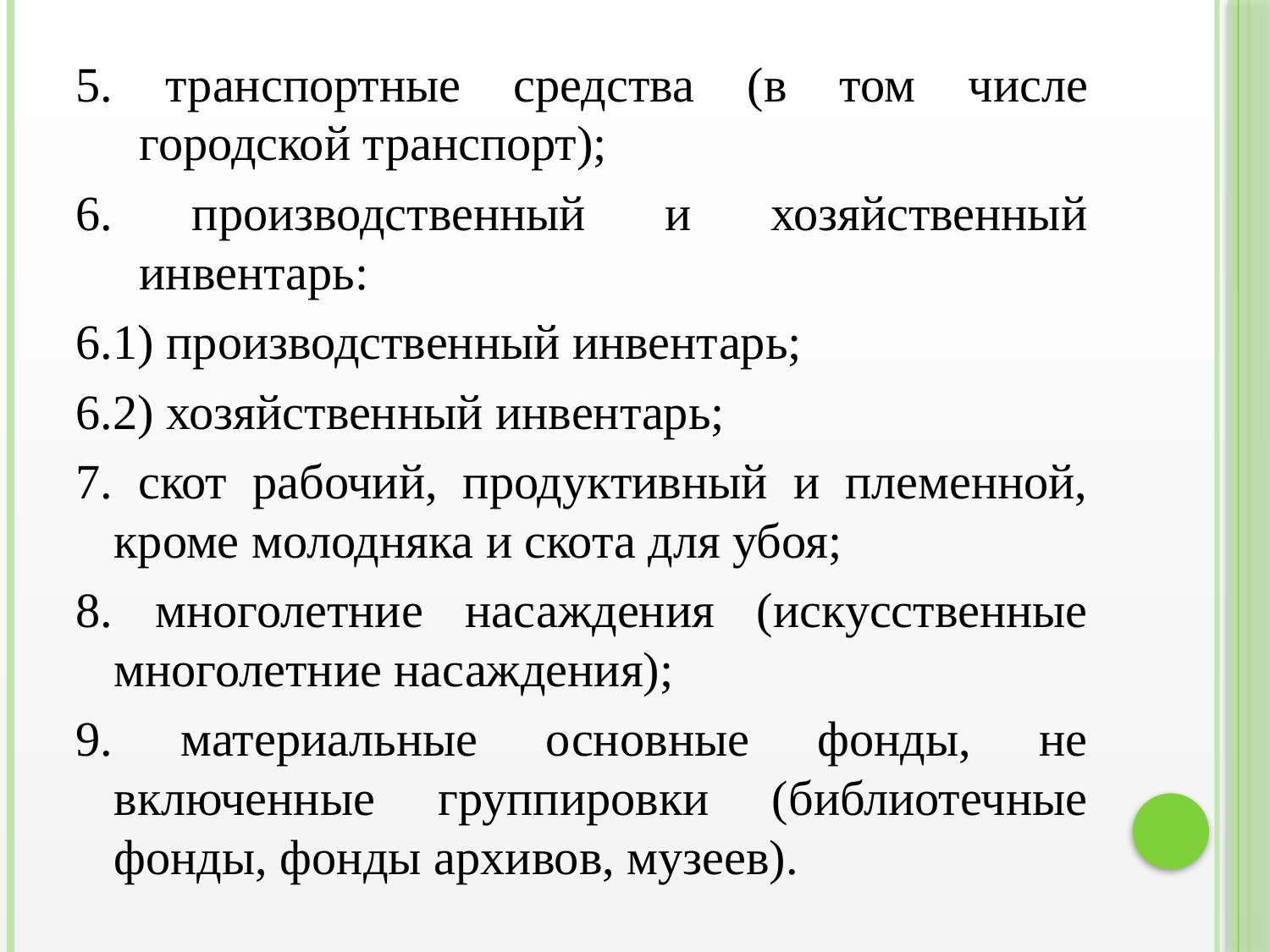

5. транспортные средства (в том числе городской транспорт);
6. производственный и хозяйственный инвентарь:
6.1) производственный инвентарь;
6.2) хозяйственный инвентарь;
7. скот рабочий, продуктивный и племенной, кроме молодняка и скота для убоя;
8. многолетние насаждения (искусственные многолетние насаждения);
9. материальные основные фонды, не включенные группировки (библиотечные фонды, фонды архивов, музеев).